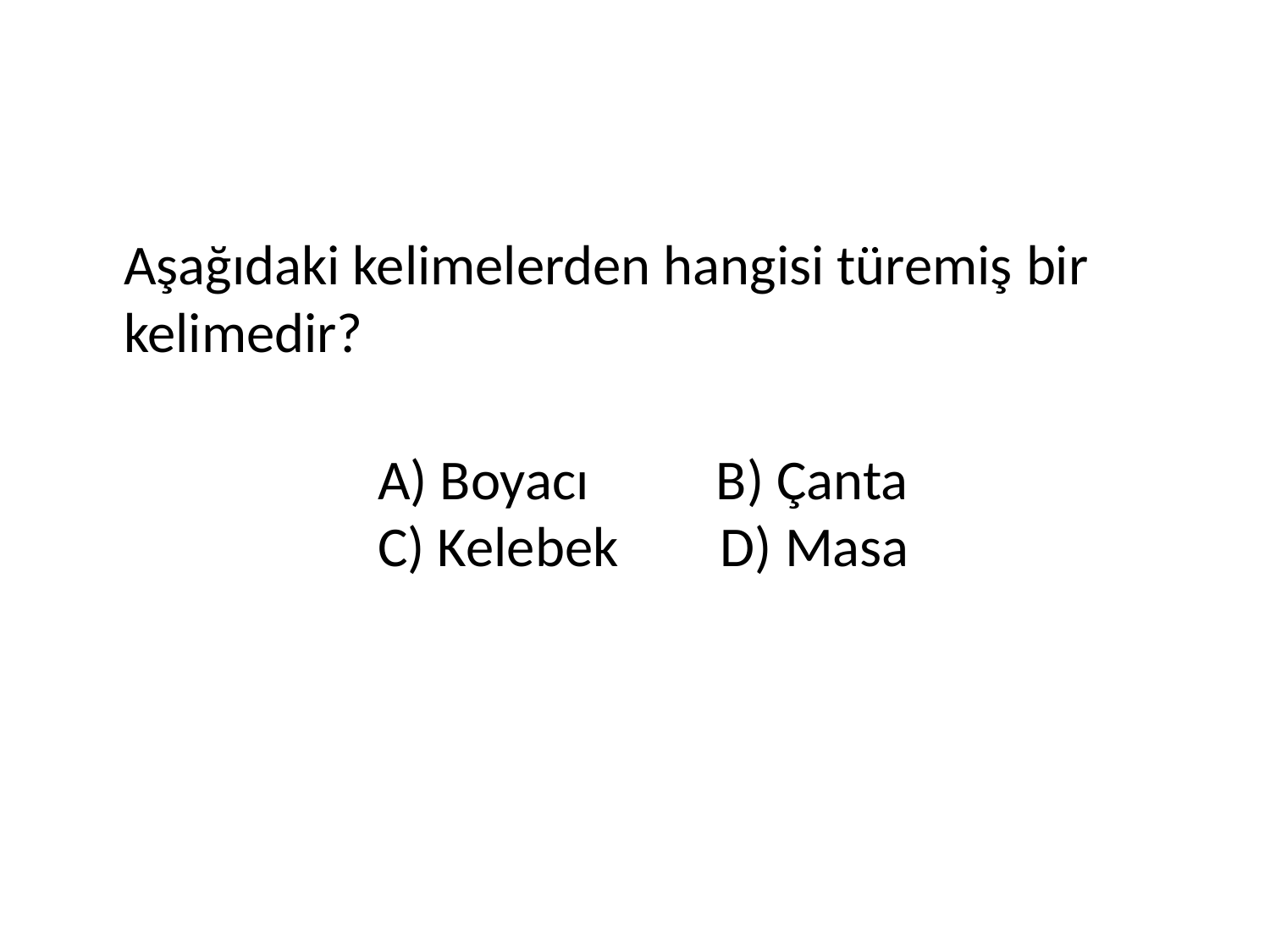

Aşağıdaki kelimelerden hangisi türemiş bir kelimedir?
			A) Boyacı          B) Çanta 
		C) Kelebek        D) Masa